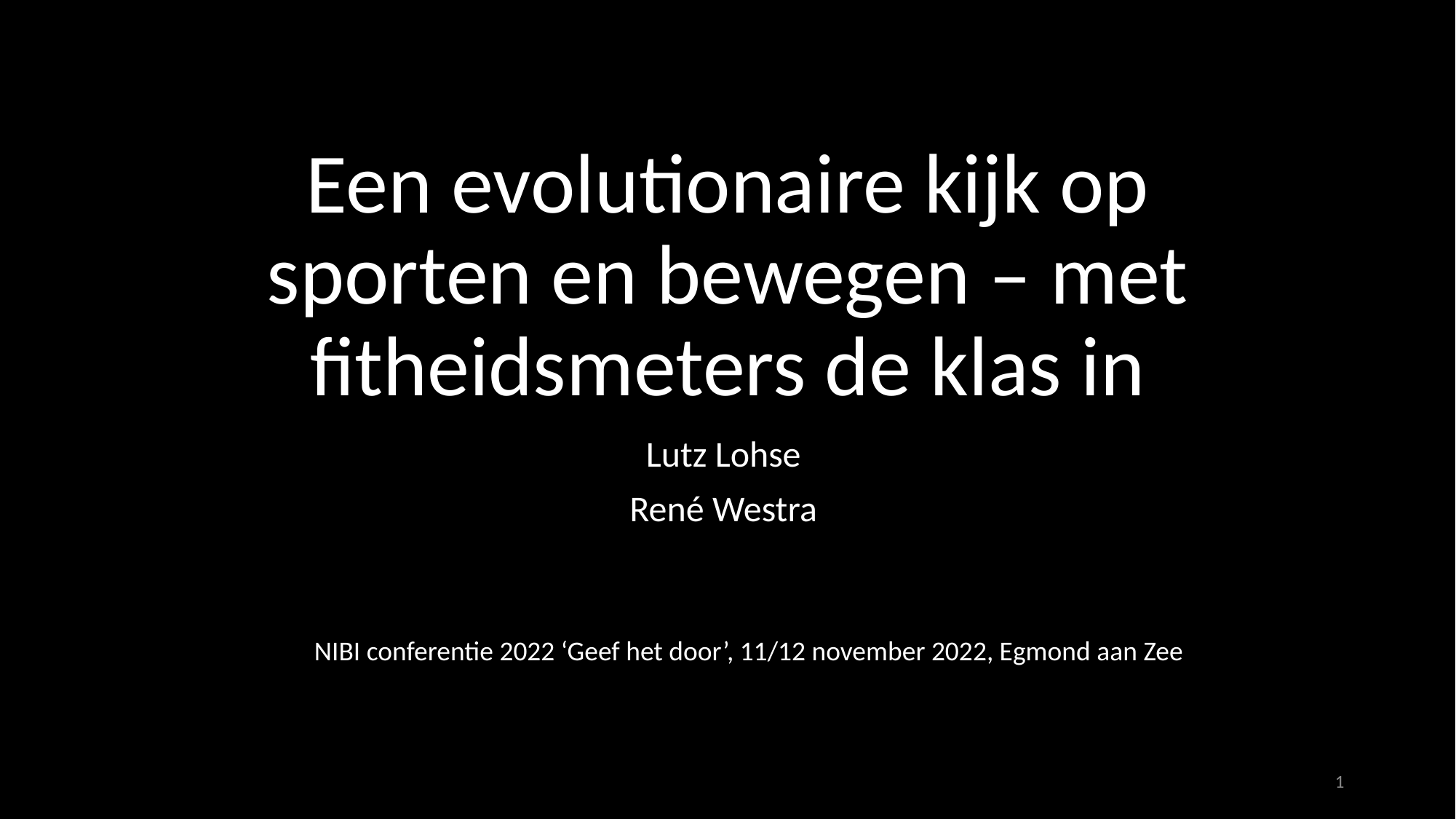

# Een evolutionaire kijk op sporten en bewegen – met fitheidsmeters de klas in
Lutz Lohse
René Westra
NIBI conferentie 2022 ‘Geef het door’, 11/12 november 2022, Egmond aan Zee
1